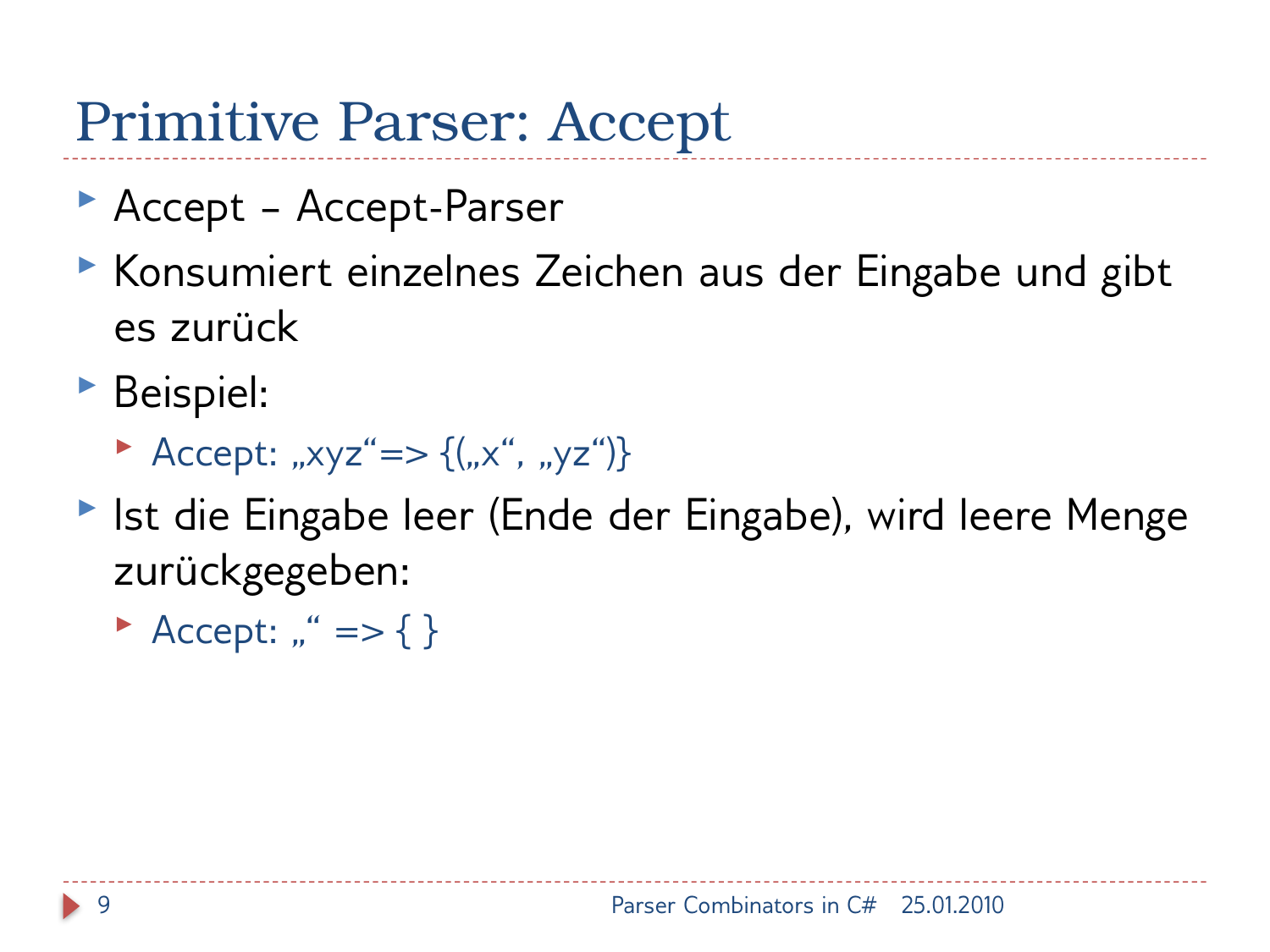

# Primitive Parser: Accept
Accept – Accept-Parser
Konsumiert einzelnes Zeichen aus der Eingabe und gibt es zurück
Beispiel:
Accept: „xyz“=> {(„x“, „yz“)}
Ist die Eingabe leer (Ende der Eingabe), wird leere Menge zurückgegeben:
Accept: „“ => { }

9
Parser Combinators in C#
25.01.2010